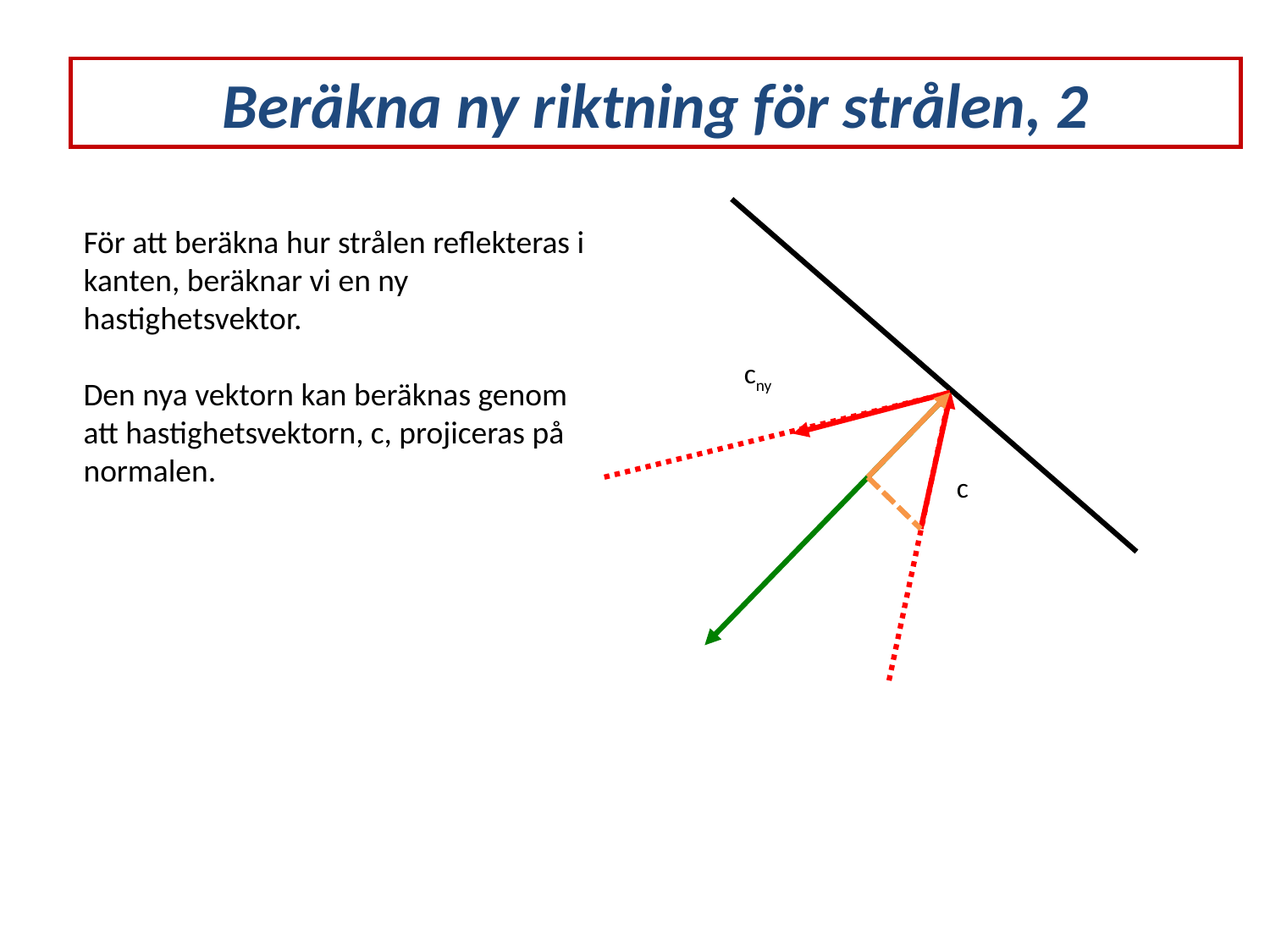

Beräkna ny riktning för strålen, 2

För att beräkna hur strålen reflekteras i kanten, beräknar vi en ny hastighetsvektor.

Den nya vektorn kan beräknas genom att hastighetsvektorn, c, projiceras på normalen.

cny

c